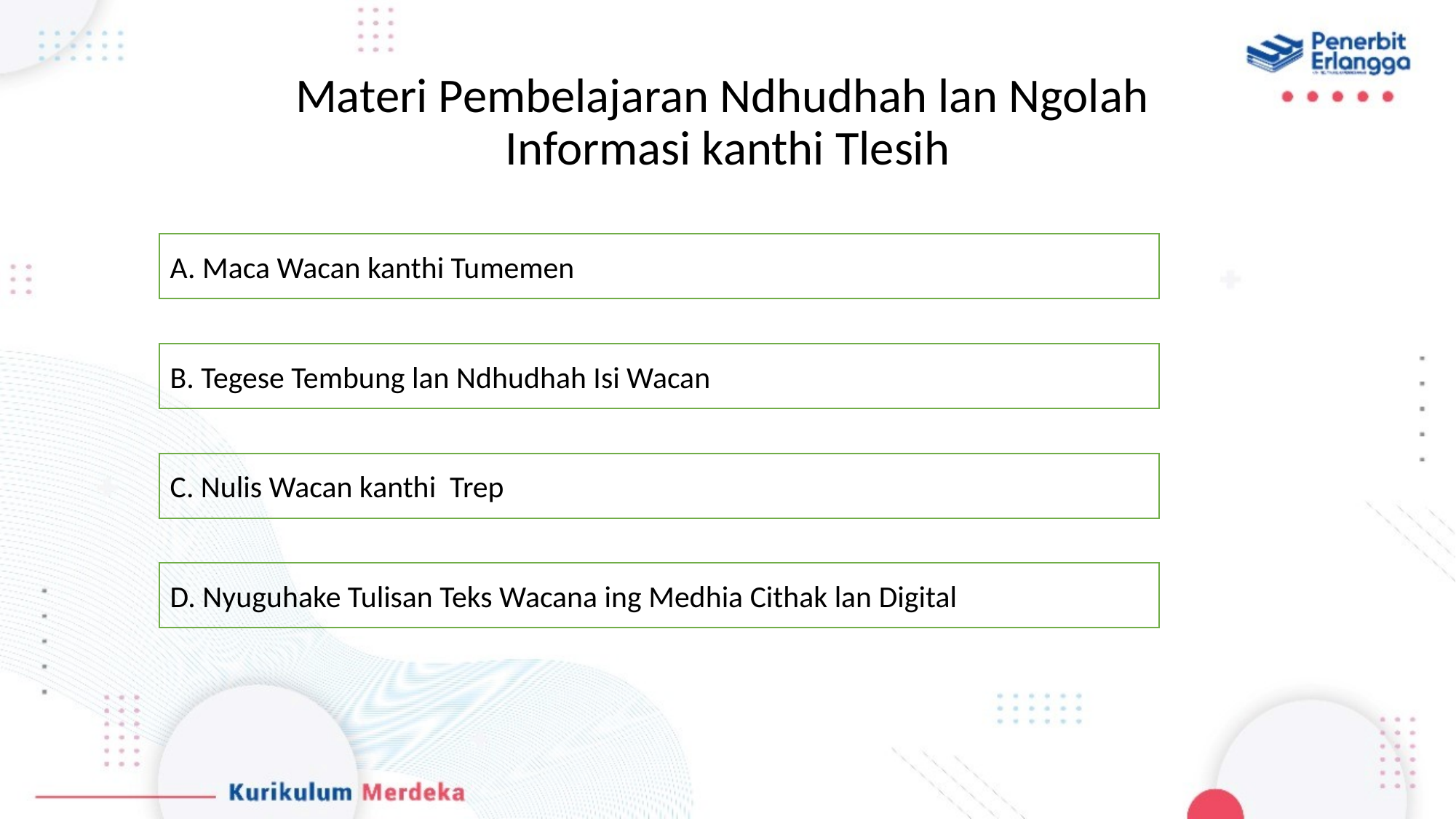

# Materi Pembelajaran Ndhudhah lan Ngolah Informasi kanthi Tlesih
A. Maca Wacan kanthi Tumemen
B. Tegese Tembung lan Ndhudhah Isi Wacan
C. Nulis Wacan kanthi  Trep
D. Nyuguhake Tulisan Teks Wacana ing Medhia Cithak lan Digital